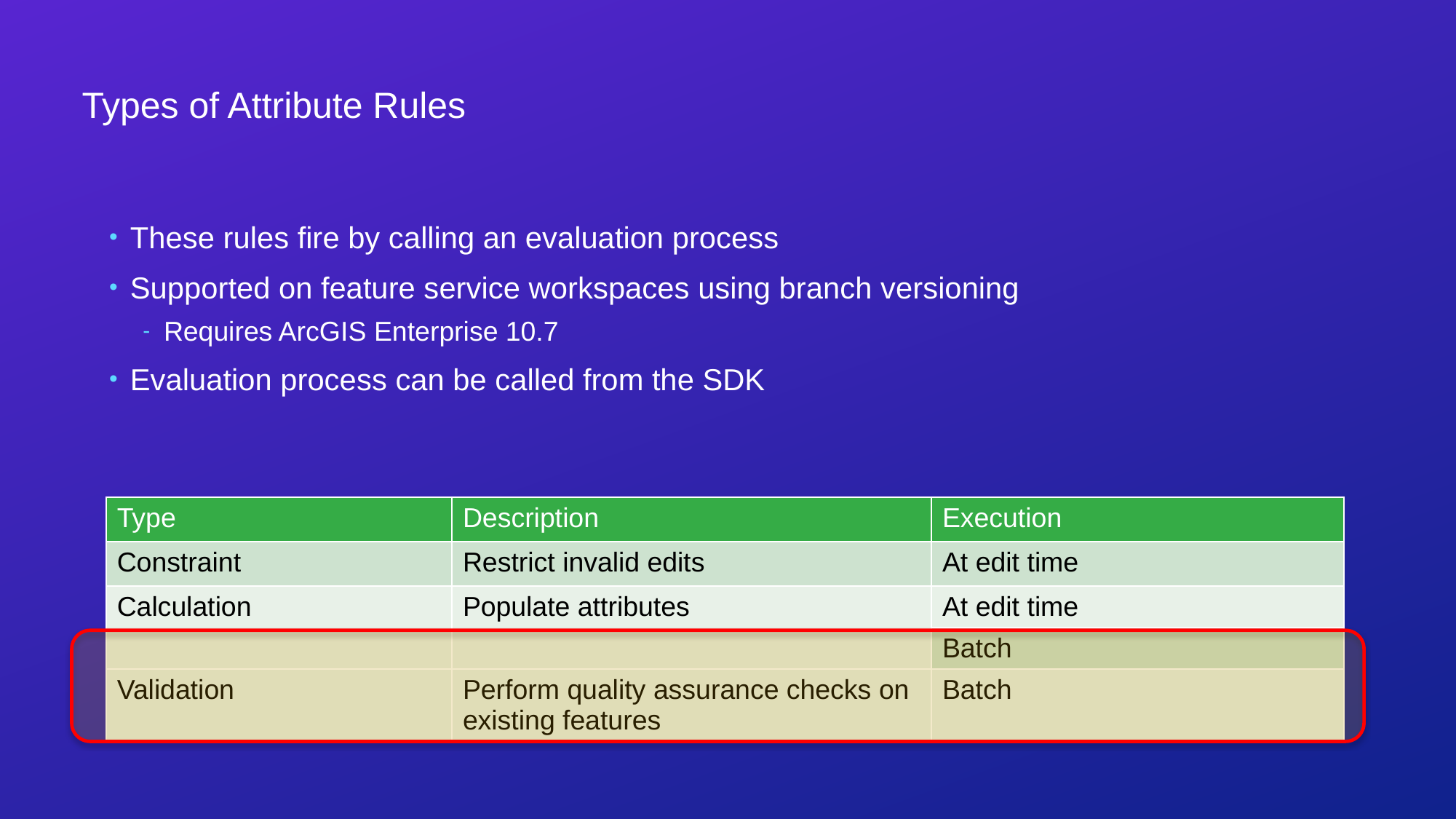

# Types of Attribute Rules
These rules fire by calling an evaluation process
Supported on feature service workspaces using branch versioning
Requires ArcGIS Enterprise 10.7
Evaluation process can be called from the SDK

| Type | Description | Execution |
| --- | --- | --- |
| Constraint | Restrict invalid edits | At edit time |
| Calculation | Populate attributes | At edit time |
|  |  | Batch |
| Validation | Perform quality assurance checks on existing features | Batch |